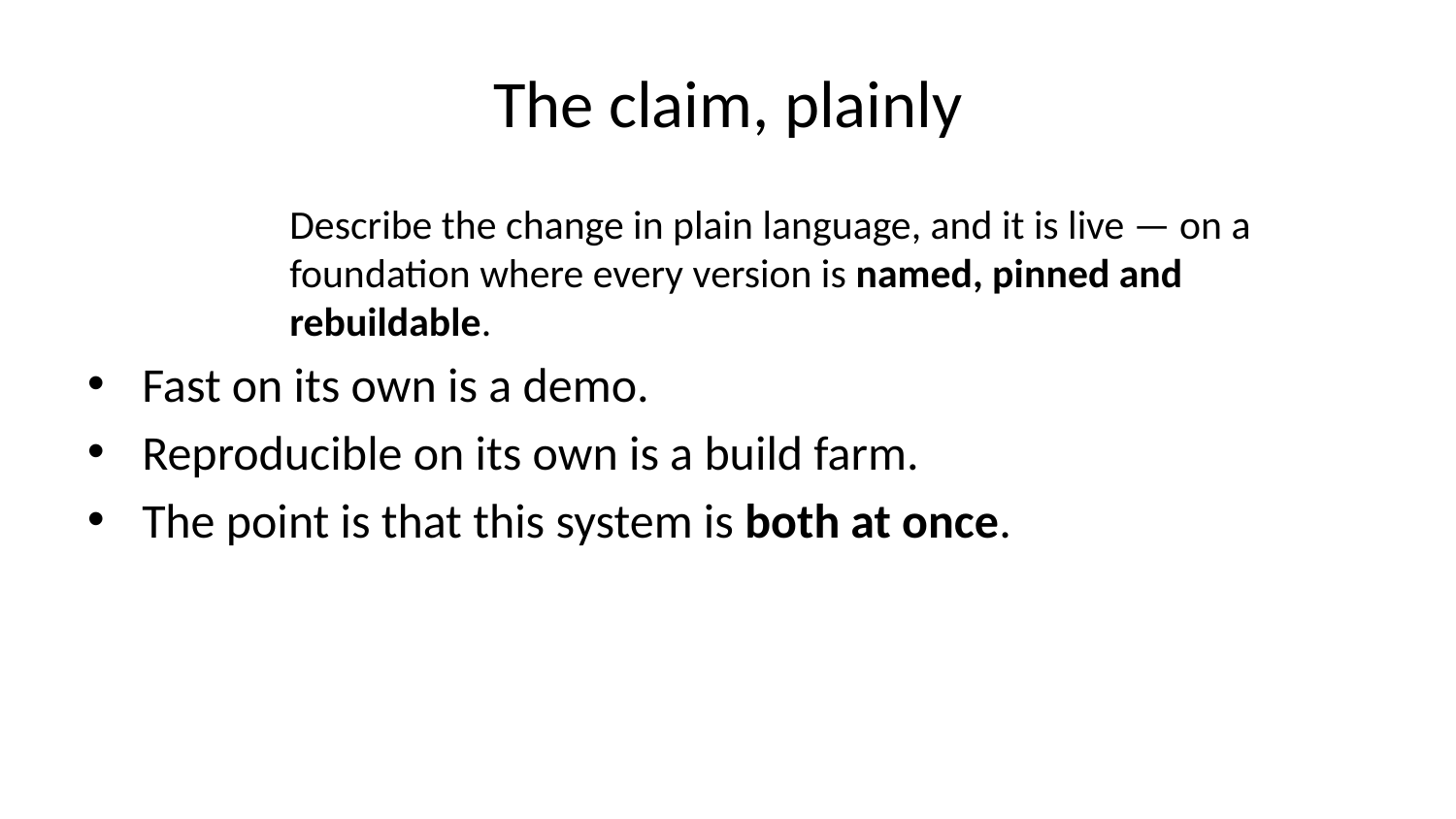

# The claim, plainly
Describe the change in plain language, and it is live — on a foundation where every version is named, pinned and rebuildable.
Fast on its own is a demo.
Reproducible on its own is a build farm.
The point is that this system is both at once.